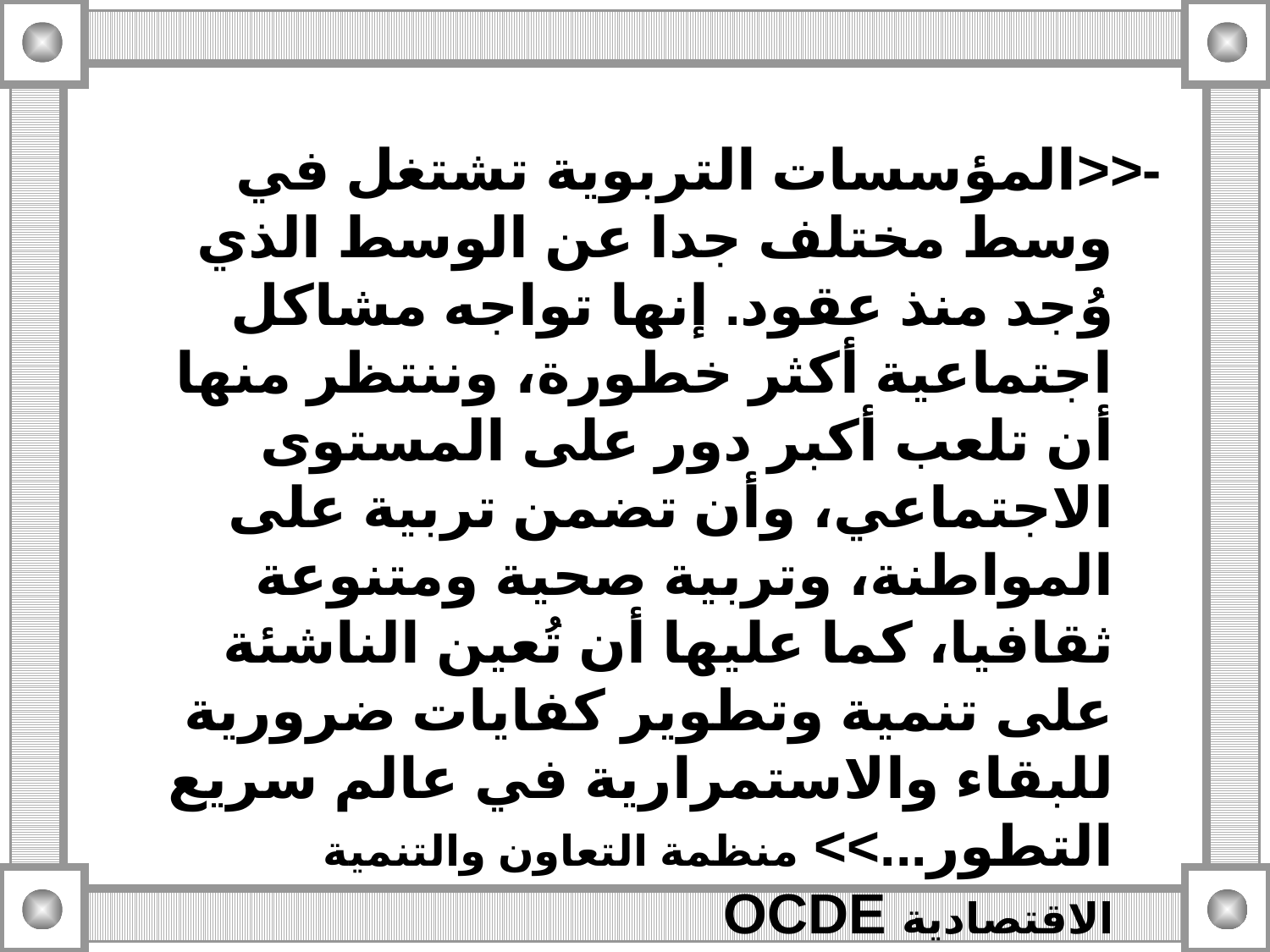

-<<المؤسسات التربوية تشتغل في وسط مختلف جدا عن الوسط الذي وُجد منذ عقود. إنها تواجه مشاكل اجتماعية أكثر خطورة، وننتظر منها أن تلعب أكبر دور على المستوى الاجتماعي، وأن تضمن تربية على المواطنة، وتربية صحية ومتنوعة ثقافيا، كما عليها أن تُعين الناشئة على تنمية وتطوير كفايات ضرورية للبقاء والاستمرارية في عالم سريع التطور...>> منظمة التعاون والتنمية الاقتصادية OCDE